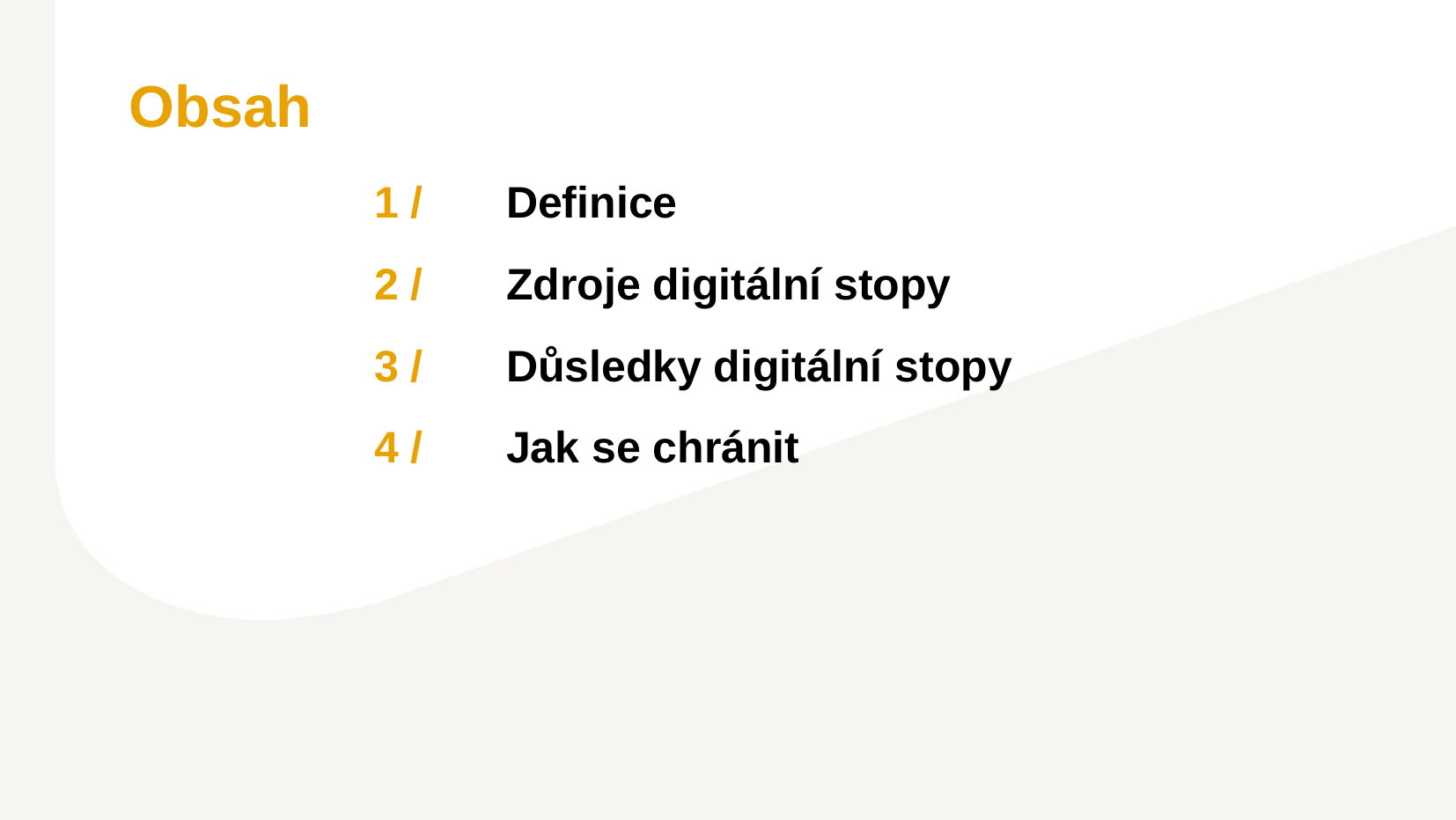

Obsah
1 /	Definice
2 /	Zdroje digitální stopy
3 /	Důsledky digitální stopy
4 /	Jak se chránit